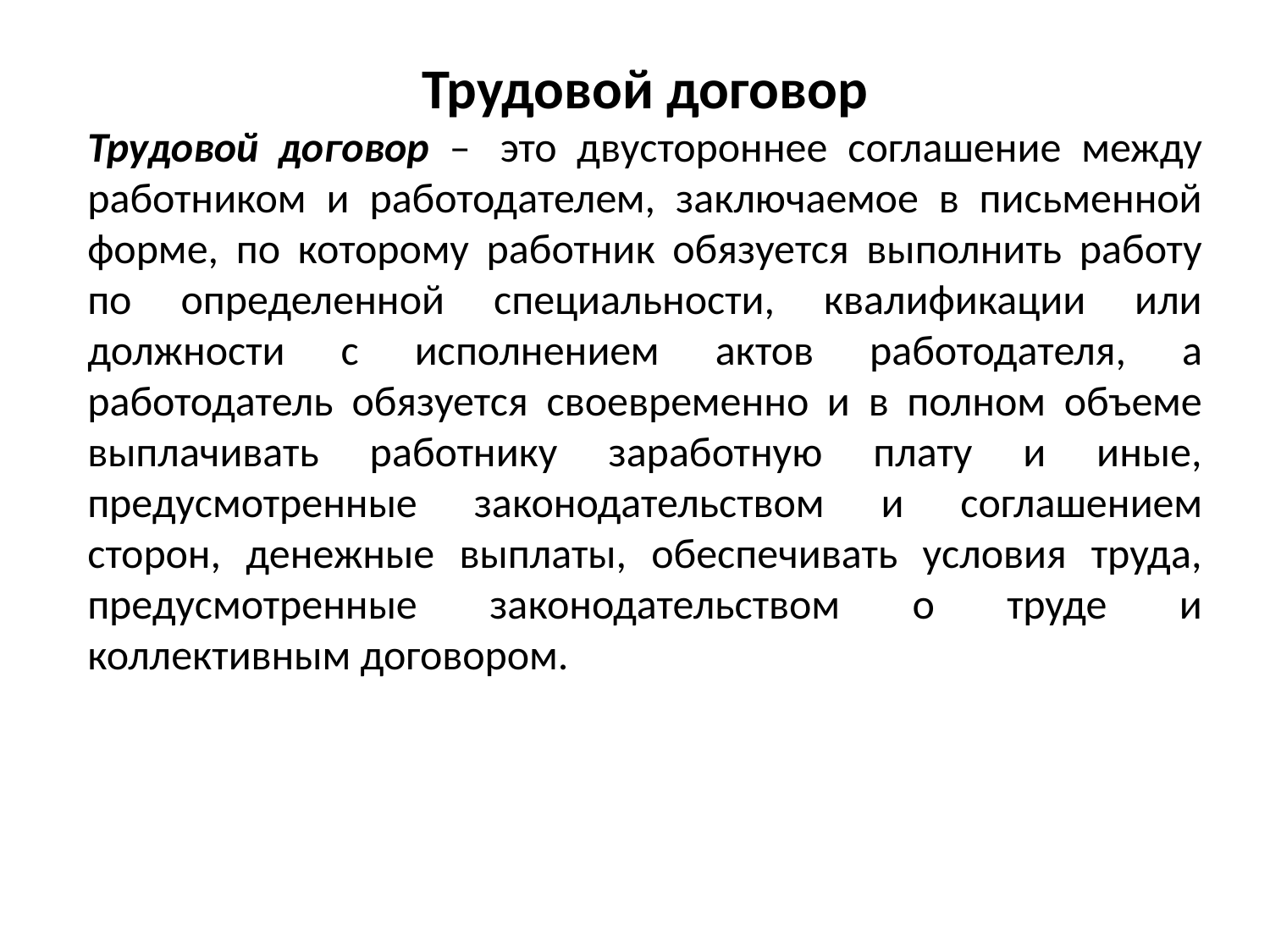

Трудовой договор
Трудовой договор –  это двустороннее соглашение между работником и работодателем, заключаемое в письменной форме, по которому работник обязуется выполнить работу по определенной специальности, квалификации или должности с исполнением актов работодателя, а работодатель обязуется своевременно и в полном объеме выплачивать работнику заработную плату и иные, предусмотренные законодательством и соглашением сторон, денежные выплаты, обеспечивать условия труда, предусмотренные законодательством о труде и коллективным договором.